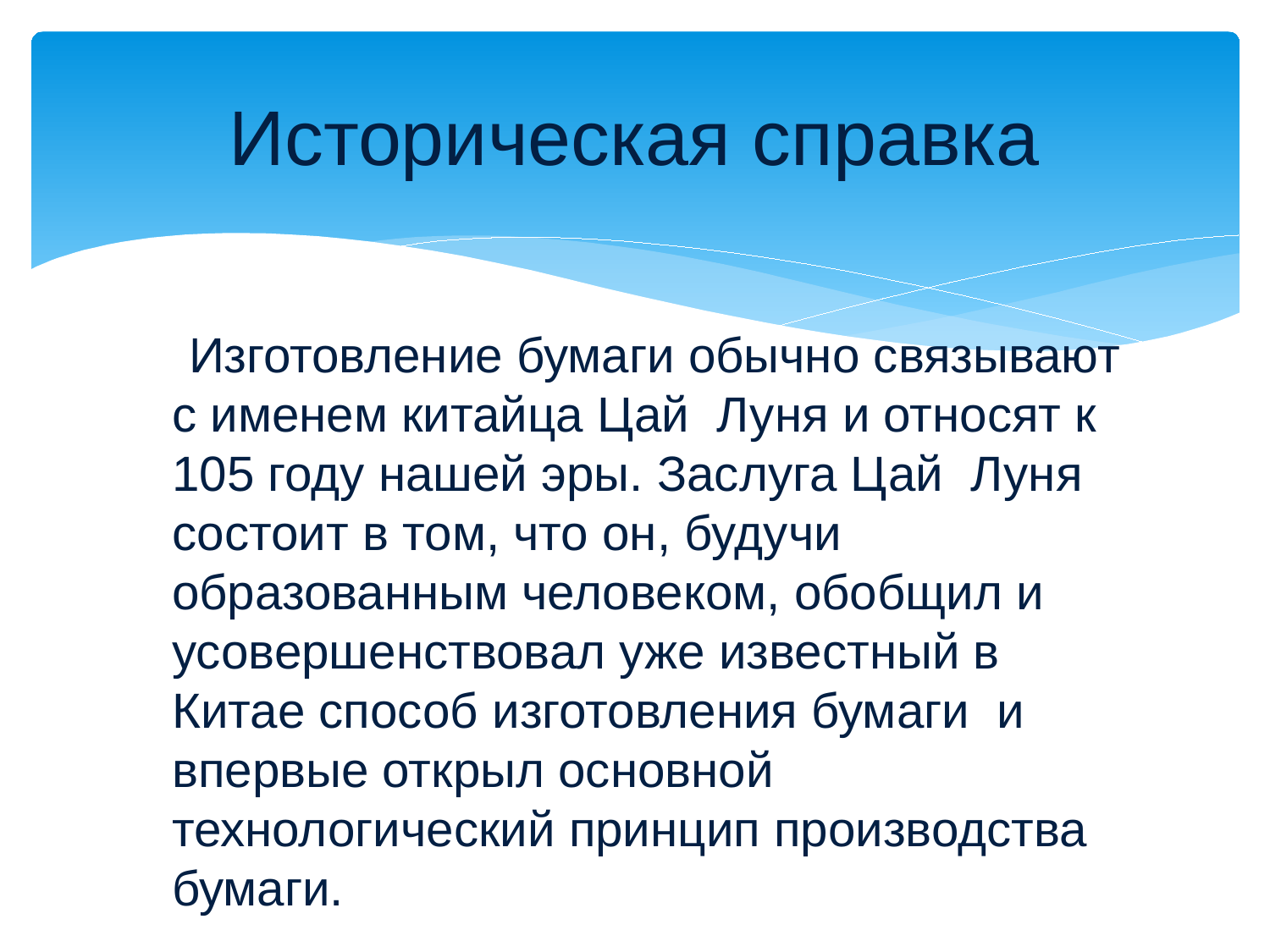

# Историческая справка
    Изготовление бумаги обычно связывают  с именем китайца Цай  Луня и относят к 105 году нашей эры. Заслуга Цай  Луня  состоит в том, что он, будучи образованным человеком, обобщил и усовершенствовал уже известный в Китае способ изготовления бумаги  и впервые открыл основной технологический принцип производства бумаги.